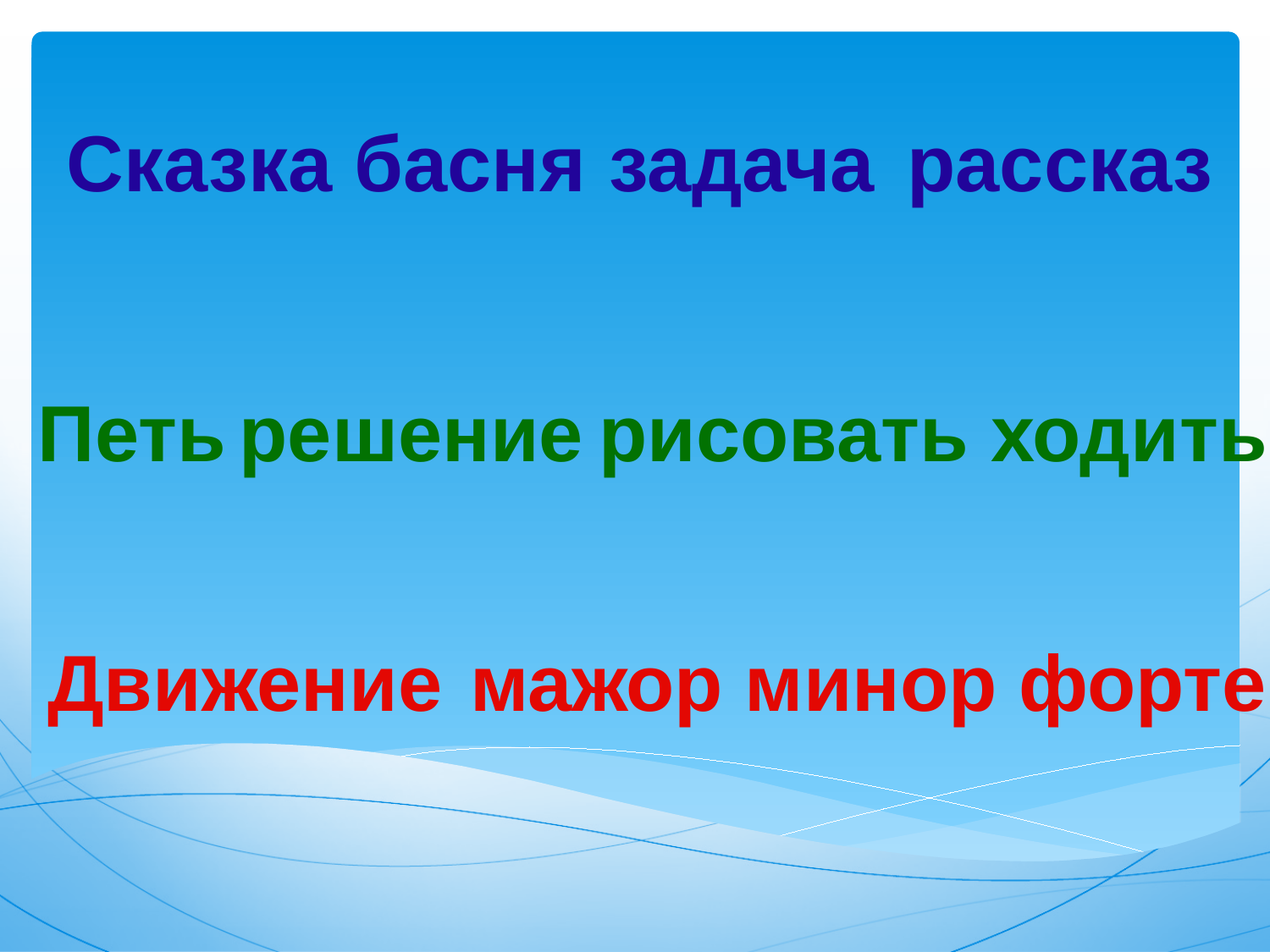

Сказка басня
задача
рассказ
Петь

 решение
рисовать ходить
Движение
мажор минор форте